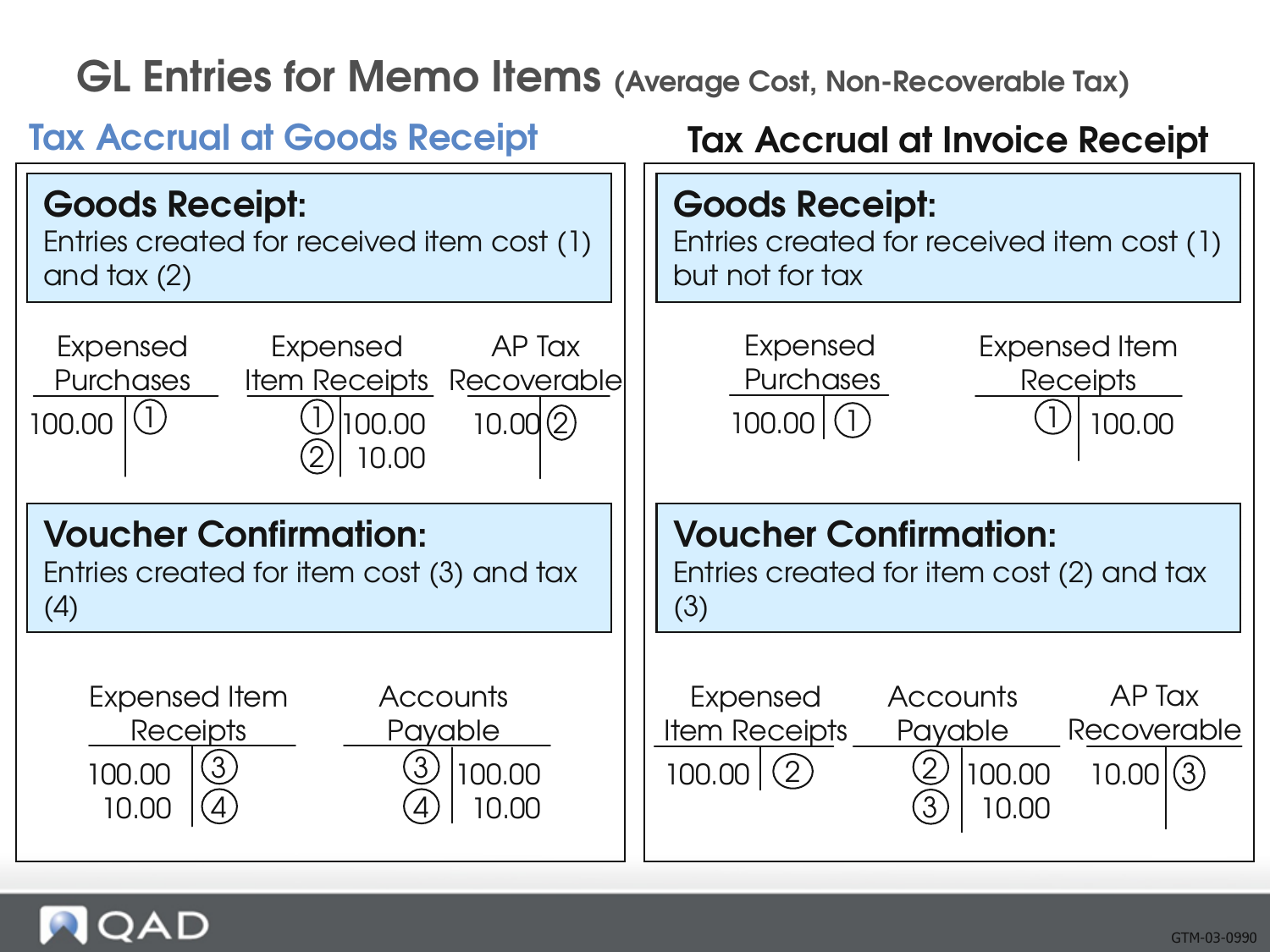

# GL Entries for Memo Items (Average Cost, Non-Recoverable Tax)
Tax Accrual at Goods Receipt
Tax Accrual at Invoice Receipt

Goods Receipt:
Entries created for received item cost (1) and tax (2)
Goods Receipt:
Entries created for received item cost (1) but not for tax
Expensed Purchases

100.00
1
Expensed Purchases

100.00

1
Expensed Item Receipts

100.00
10.00
1
2
Expensed Item Receipts

100.00
1
AP Tax Recoverable

10.00
2
Voucher Confirmation:
Entries created for item cost (3) and tax (4)
Voucher Confirmation:
Entries created for item cost (2) and tax (3)
AP Tax Recoverable
Expensed Item Receipts

100.00
10.00
3
4
Accounts Payable

100.00
10.00
3
4
Expensed Item Receipts

100.00
2
Accounts Payable

100.00
10.00
2
3

10.00
3
GTM-03-0990